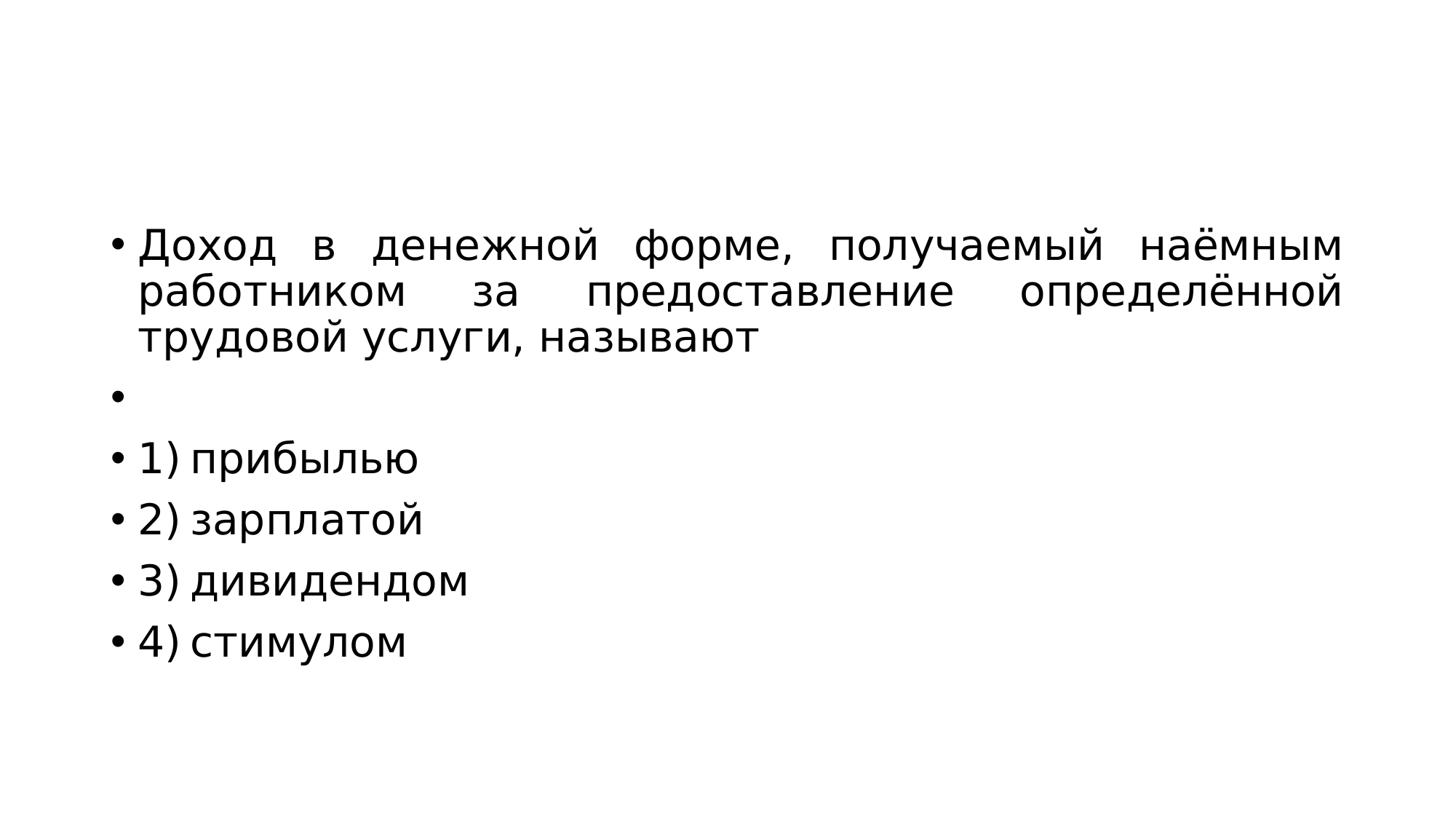

#
Доход в денежной форме, получаемый наёмным работником за предоставление определённой трудовой услуги, называют

1) прибылью
2) зарплатой
3) дивидендом
4) стимулом